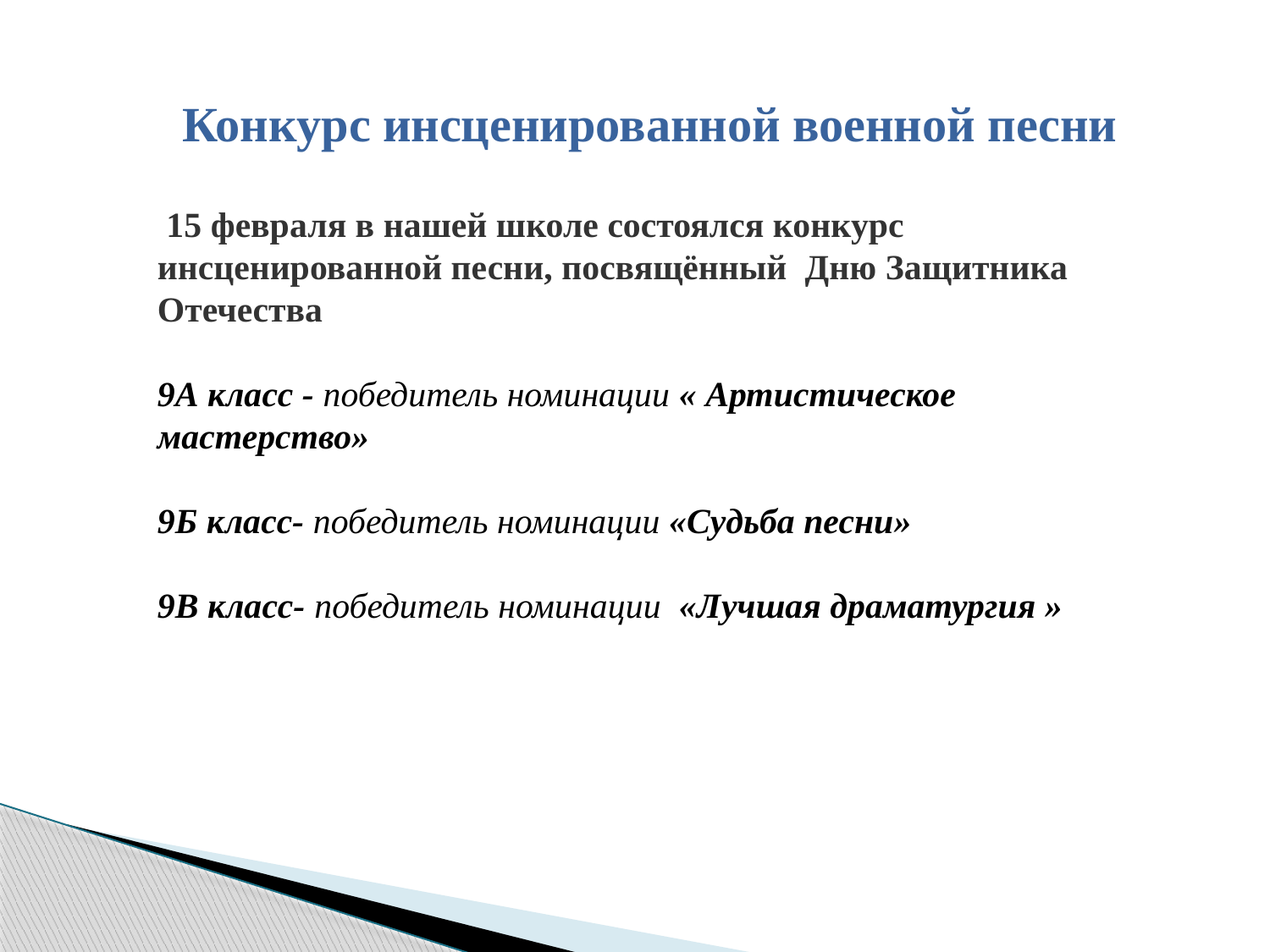

Конкурс инсценированной военной песни

 15 февраля в нашей школе состоялся конкурс инсценированной песни, посвящённый  Дню Защитника Отечества

9А класс - победитель номинации « Артистическое мастерство»
9Б класс- победитель номинации «Судьба песни»
9В класс- победитель номинации  «Лучшая драматургия »